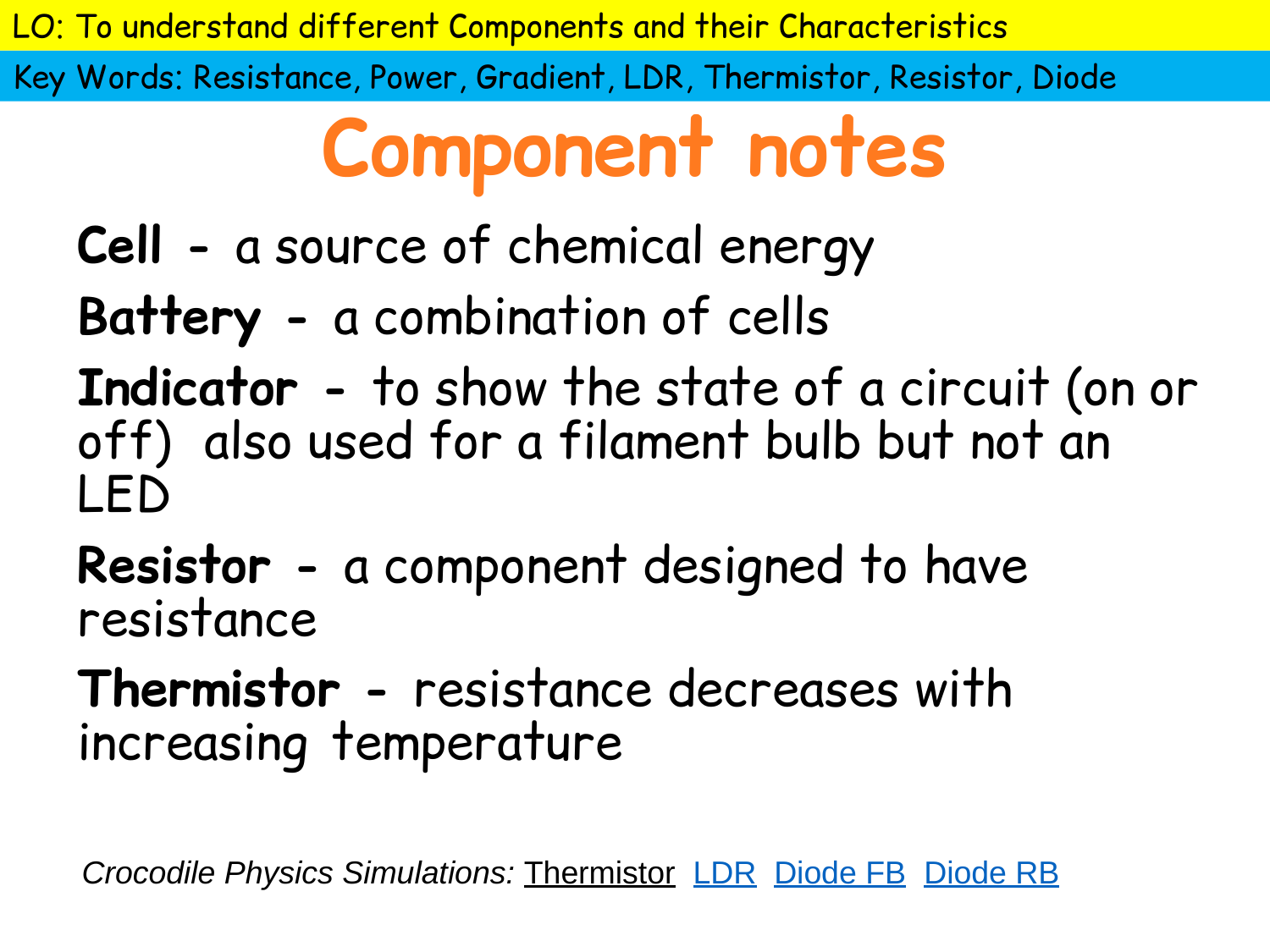

# Component notes
Cell - a source of chemical energy
Battery - a combination of cells
Indicator - to show the state of a circuit (on or off) 	also used for a filament bulb but not an LED
Resistor - a component designed to have 	resistance
Thermistor - resistance decreases with increasing 	temperature
Crocodile Physics Simulations: Thermistor  LDR  Diode FB  Diode RB